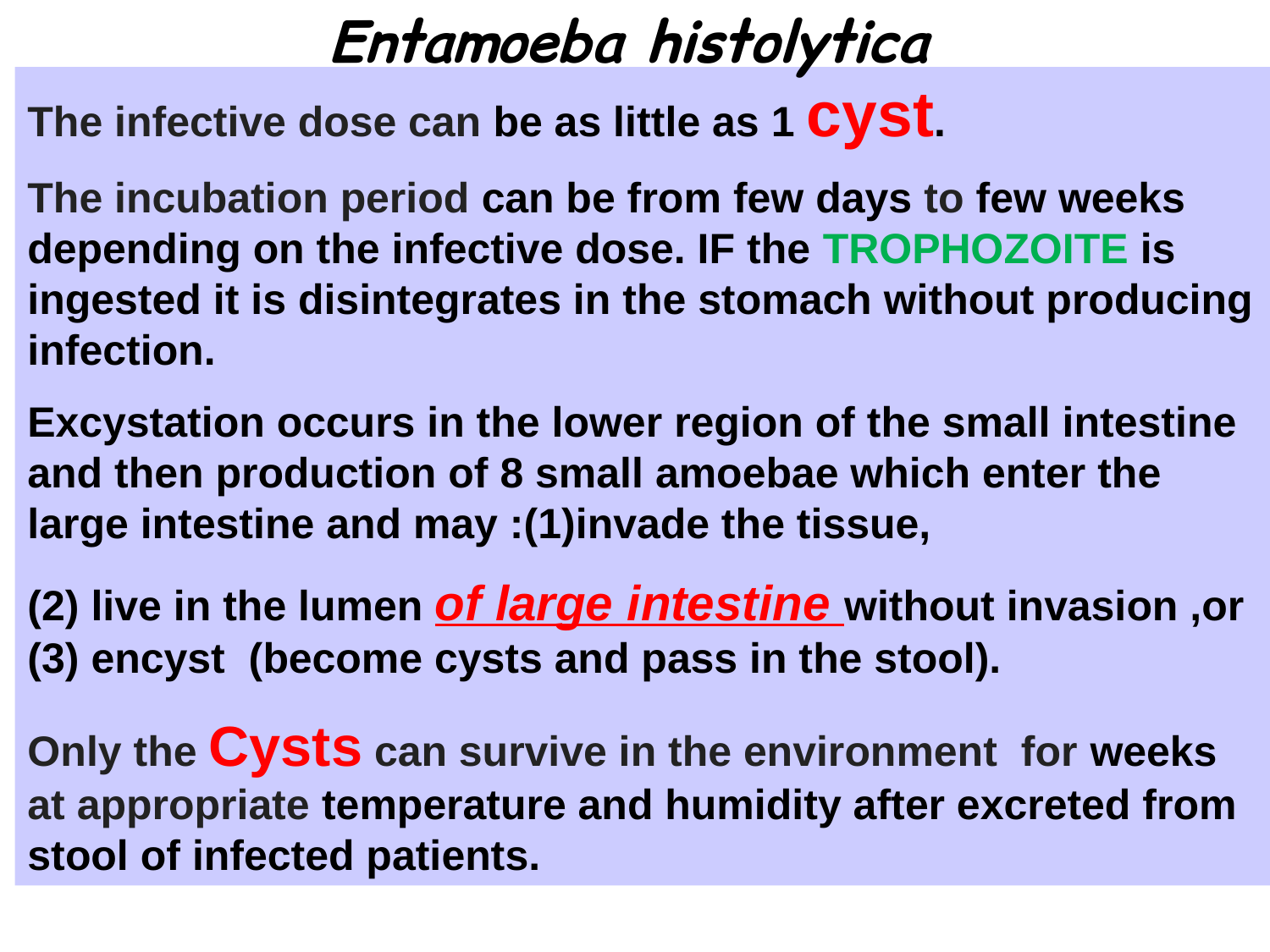

Entamoeba histolytica
The infective dose can be as little as 1 cyst.
The incubation period can be from few days to few weeks depending on the infective dose. IF the TROPHOZOITE is ingested it is disintegrates in the stomach without producing infection.
Excystation occurs in the lower region of the small intestine and then production of 8 small amoebae which enter the large intestine and may :(1)invade the tissue,
(2) live in the lumen of large intestine without invasion ,or (3) encyst  (become cysts and pass in the stool).
Only the Cysts can survive in the environment  for weeks at appropriate temperature and humidity after excreted from stool of infected patients.